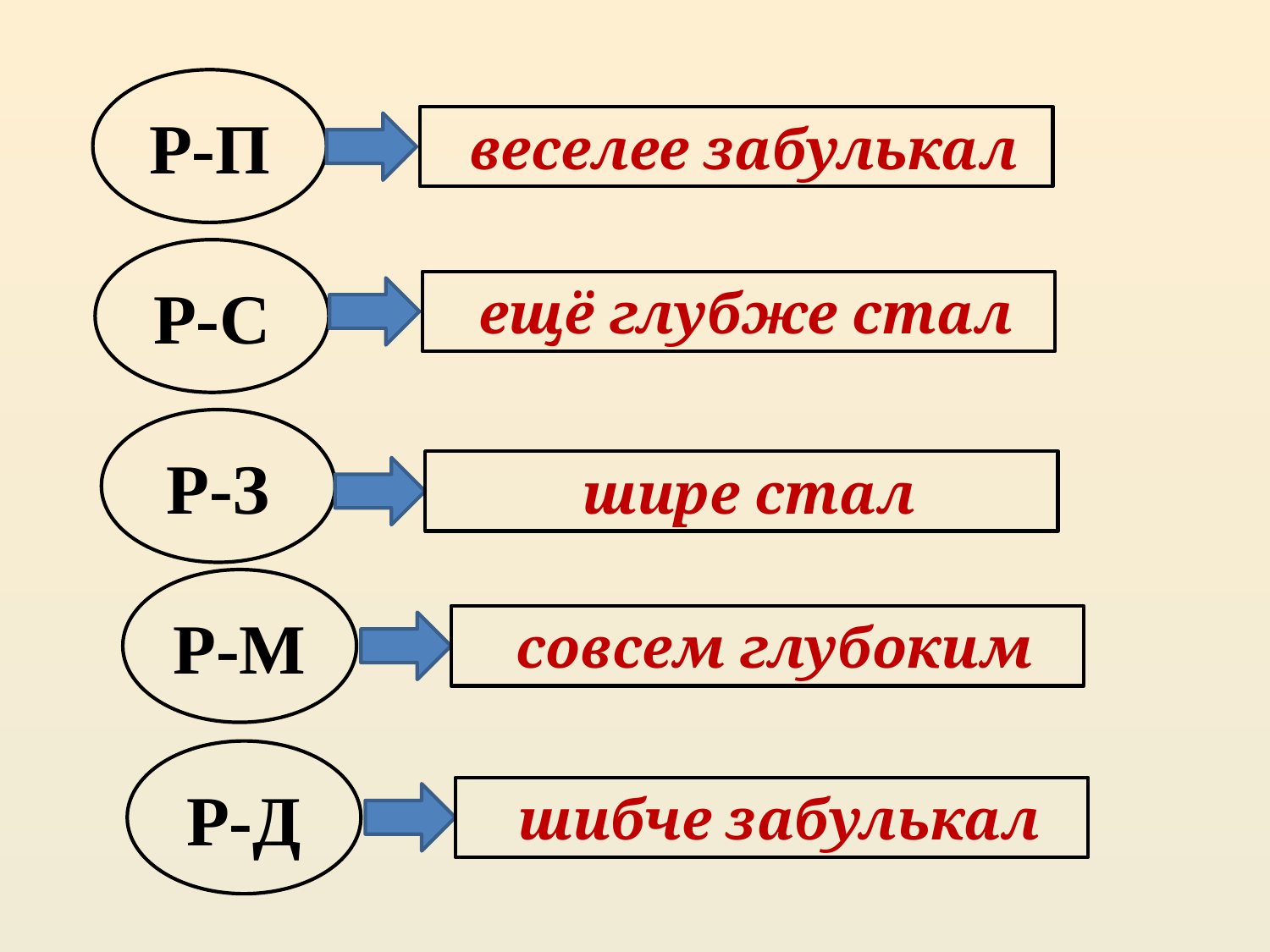

Р-П
 веселее забулькал

Р-С
 ещё глубже стал

Р-З
 шире стал

Р-М
 совсем глубоким

Р-Д
 шибче забулькал